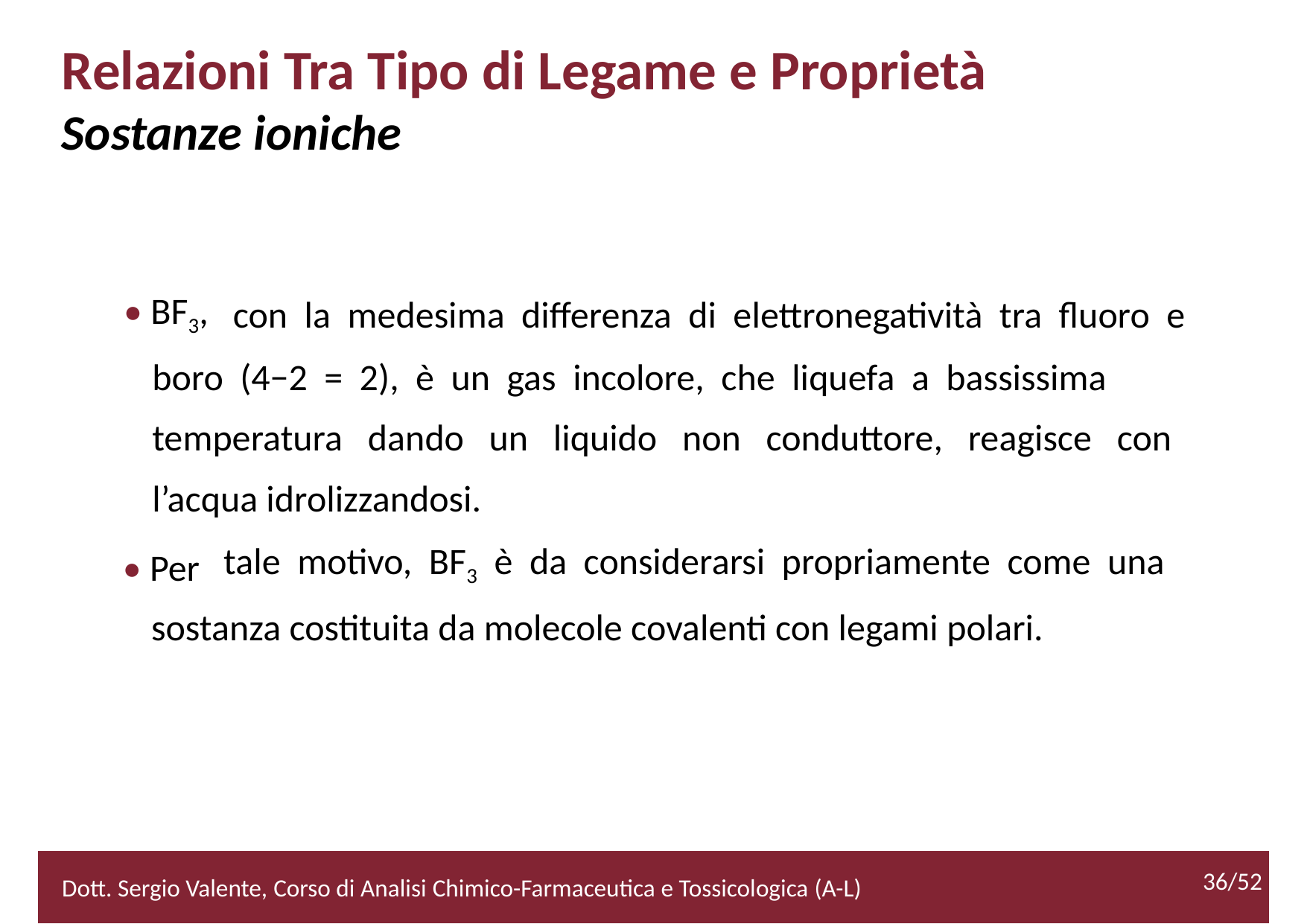

Relazioni Tra Tipo di Legame e Proprietà
Sostanze ioniche
• BF3,
con  la  medesima  differenza  di  elettronegatività  tra  fluoro  e
boro  (4−2  =  2),  è  un  gas  incolore,  che  liquefa  a  bassissima

temperatura   dando   un   liquido   non   conduttore,   reagisce   con

l’acqua idrolizzandosi.
tale  motivo,  BF3  è  da  considerarsi  propriamente  come  una
• Per
sostanza costituita da molecole covalenti con legami polari.

36/52
Dott. Sergio Valente, Corso di Analisi Chimico-Farmaceutica e Tossicologica (A-L)